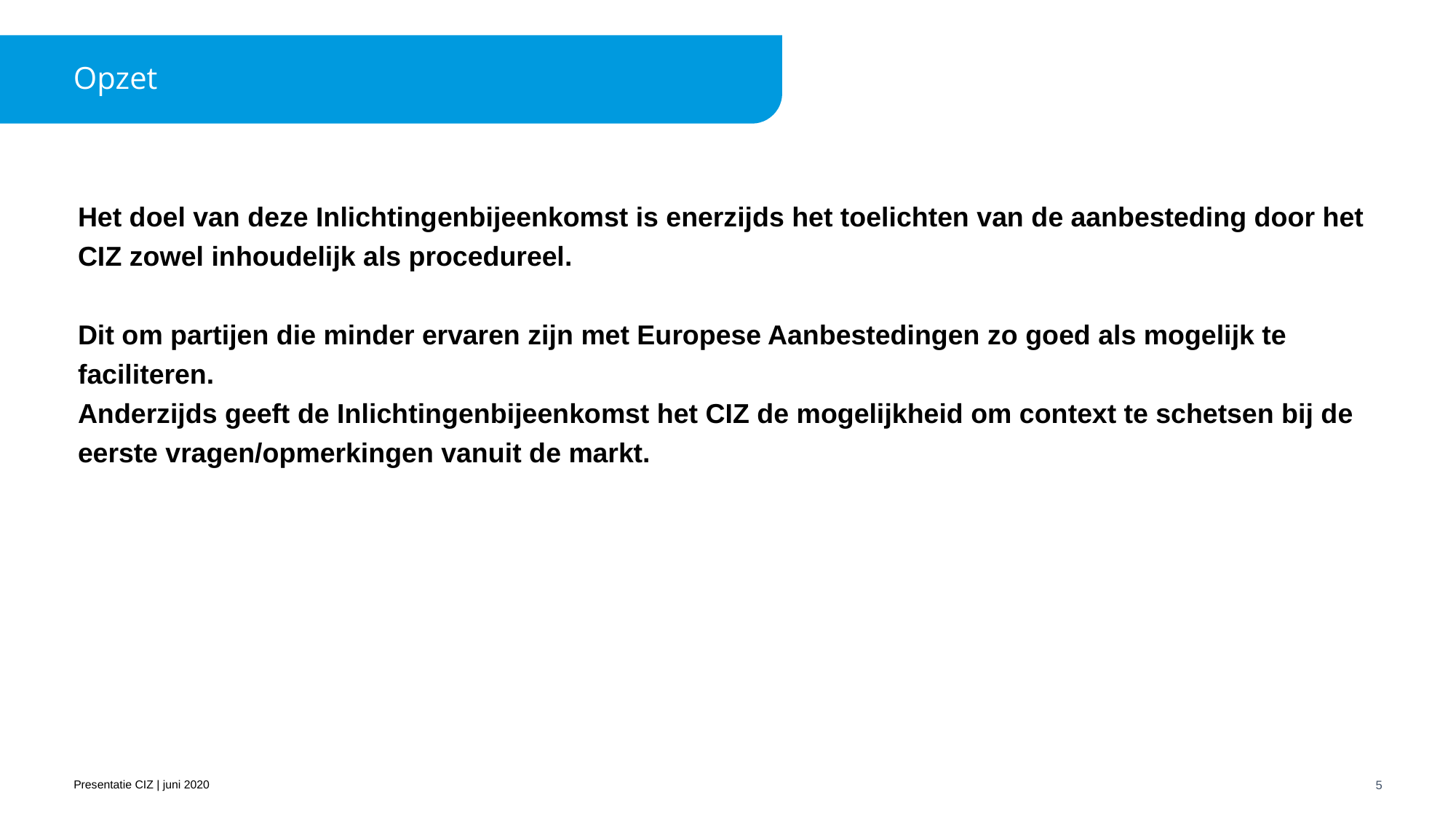

# Opzet

Het doel van deze Inlichtingenbijeenkomst is enerzijds het toelichten van de aanbesteding door het CIZ zowel inhoudelijk als procedureel.

Dit om partijen die minder ervaren zijn met Europese Aanbestedingen zo goed als mogelijk te faciliteren.
Anderzijds geeft de Inlichtingenbijeenkomst het CIZ de mogelijkheid om context te schetsen bij de eerste vragen/opmerkingen vanuit de markt.

Presentatie CIZ | juni 2020
5